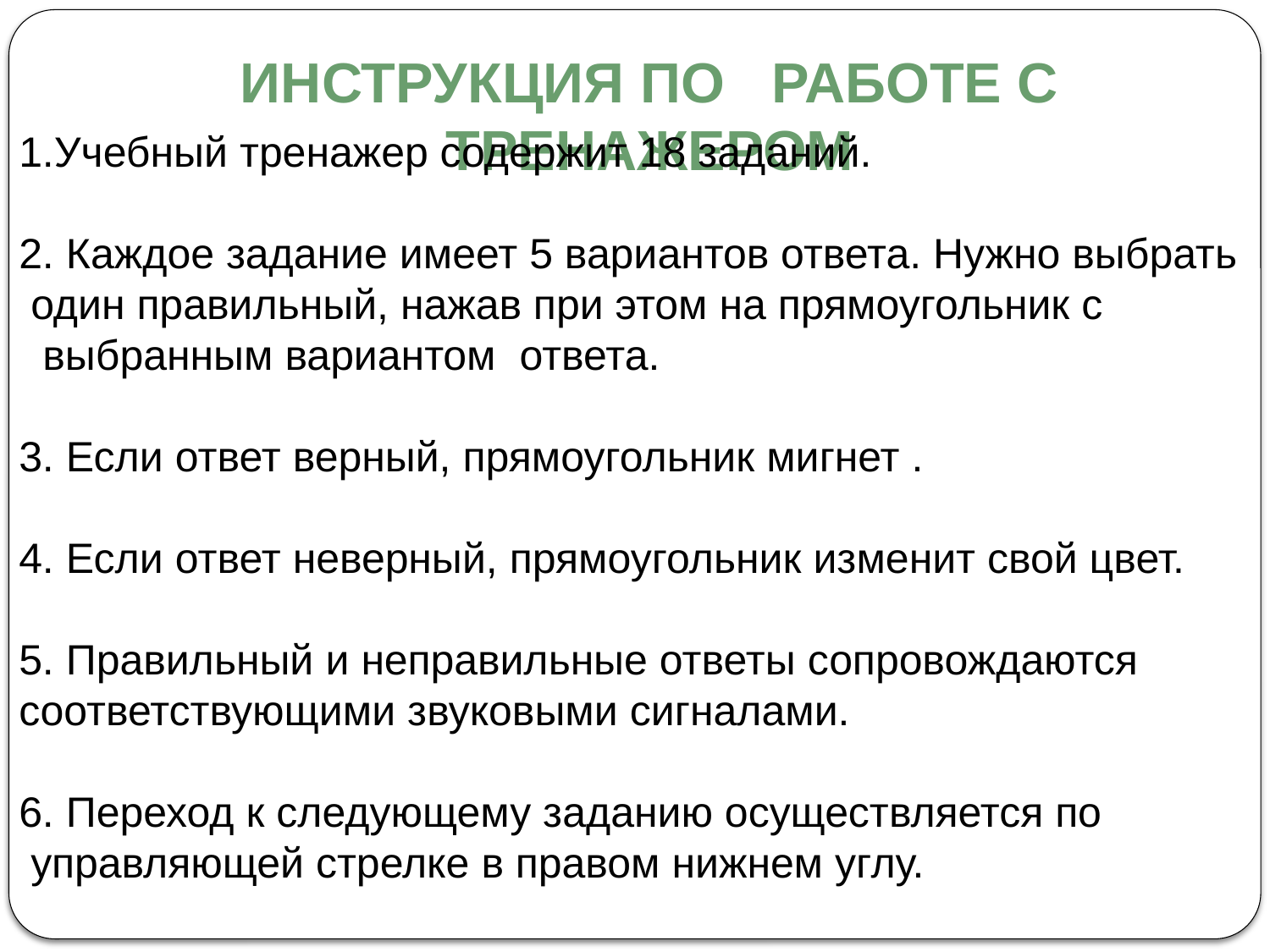

#
Инструкция По   работе с тренажером
1.Учебный тренажер содержит 18 заданий.

2. Каждое задание имеет 5 вариантов ответа. Нужно выбрать
 один правильный, нажав при этом на прямоугольник с
  выбранным вариантом  ответа.

3. Если ответ верный, прямоугольник мигнет .

4. Если ответ неверный, прямоугольник изменит свой цвет.

5. Правильный и неправильные ответы сопровождаются
соответствующими звуковыми сигналами.

6. Переход к следующему заданию осуществляется по
 управляющей стрелке в правом нижнем углу.